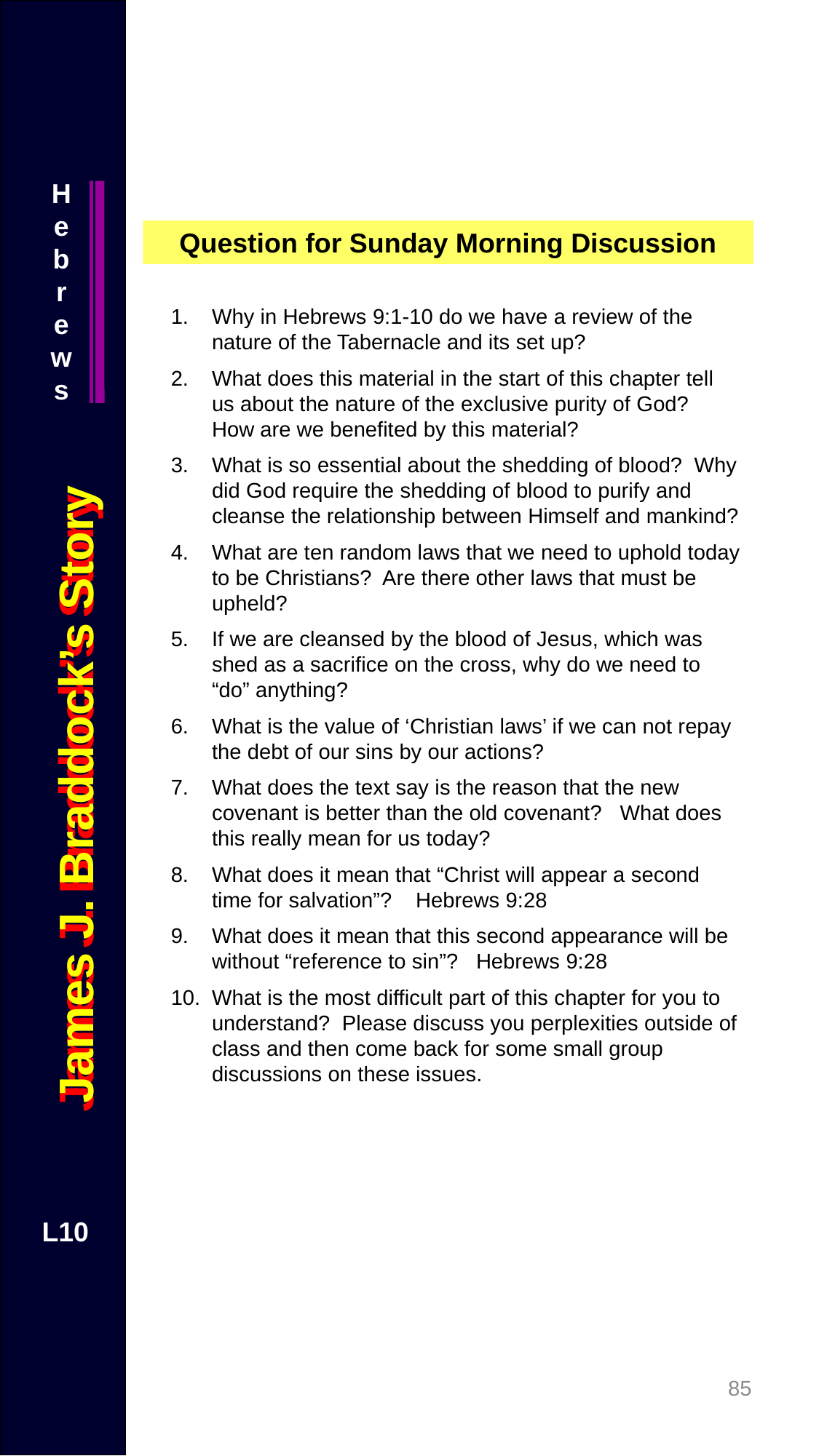

Hebrews

Question for Sunday Morning Discussion
Why in Hebrews 9:1-10 do we have a review of the nature of the Tabernacle and its set up?
What does this material in the start of this chapter tell us about the nature of the exclusive purity of God?  How are we benefited by this material?
What is so essential about the shedding of blood?  Why did God require the shedding of blood to purify and cleanse the relationship between Himself and mankind?
What are ten random laws that we need to uphold today to be Christians?  Are there other laws that must be upheld?
If we are cleansed by the blood of Jesus, which was shed as a sacrifice on the cross, why do we need to “do” anything?
What is the value of ‘Christian laws’ if we can not repay the debt of our sins by our actions?
What does the text say is the reason that the new covenant is better than the old covenant?   What does this really mean for us today?
What does it mean that “Christ will appear a second time for salvation”?    Hebrews 9:28
What does it mean that this second appearance will be without “reference to sin”?   Hebrews 9:28
What is the most difficult part of this chapter for you to understand?  Please discuss you perplexities outside of class and then come back for some small group discussions on these issues.

James J. Braddock’s Story
James J. Braddock’s Story
L10
85